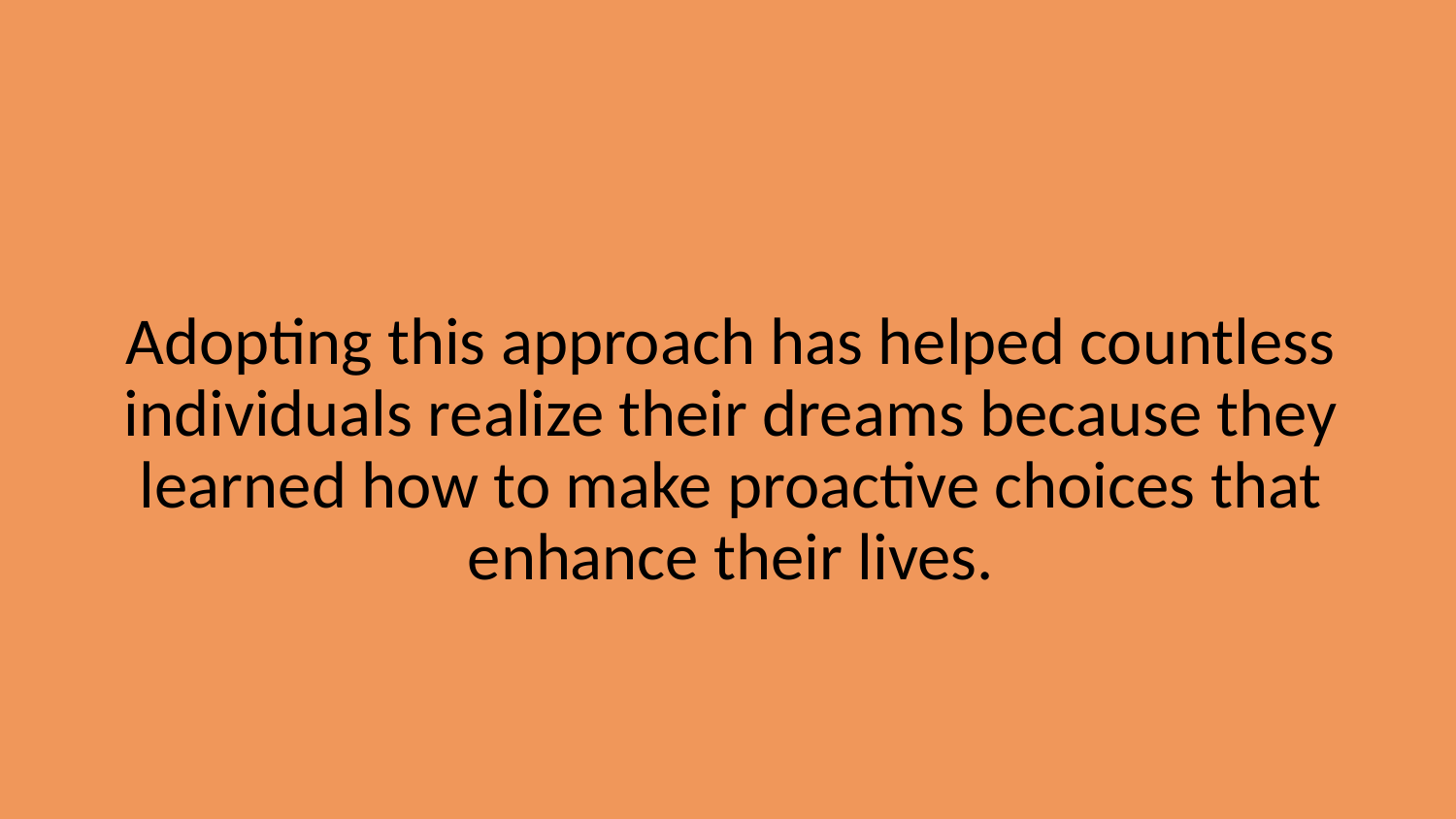

Adopting this approach has helped countless individuals realize their dreams because they learned how to make proactive choices that enhance their lives.